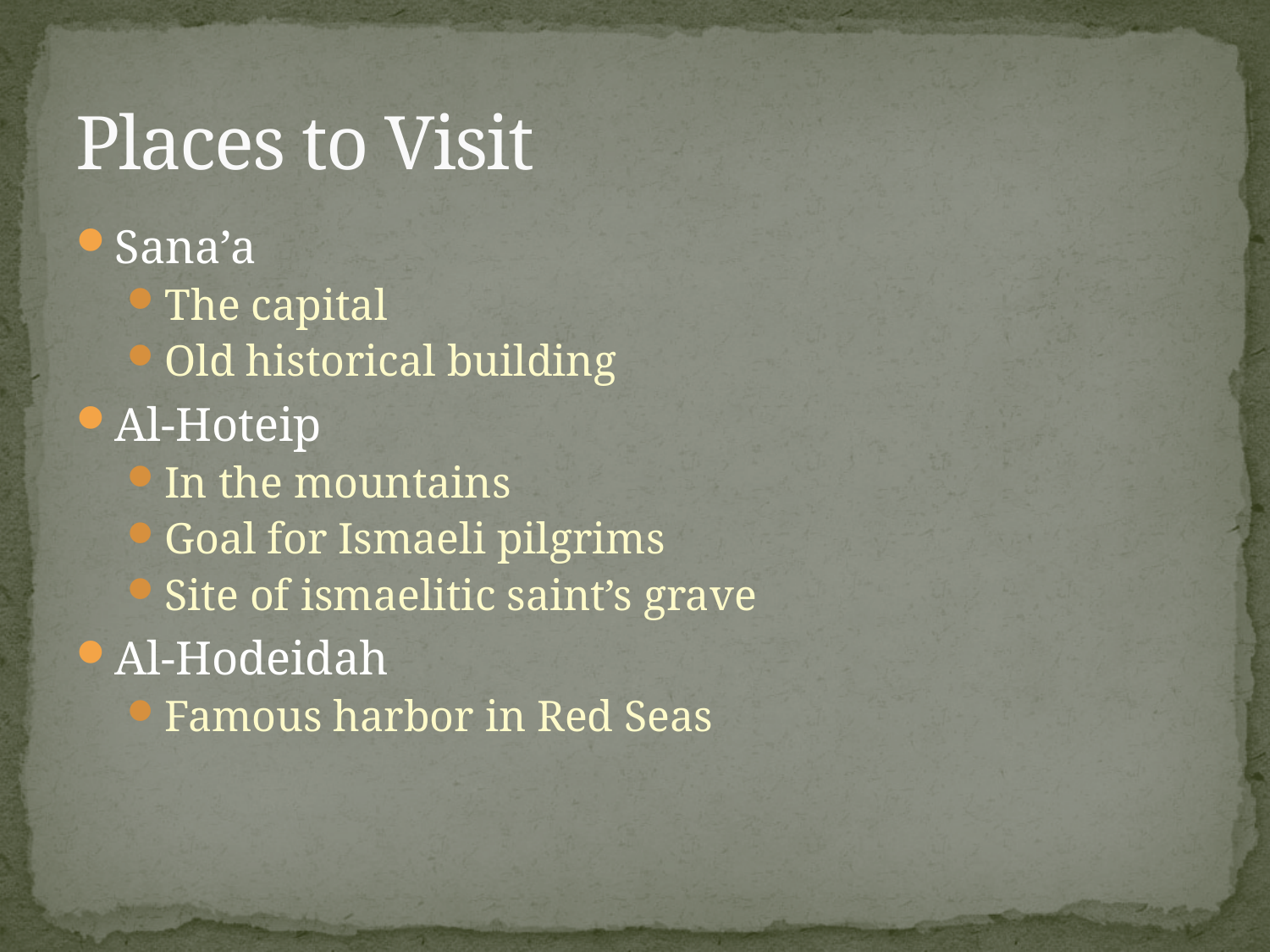

# Places to Visit
Sana’a
The capital
Old historical building
Al-Hoteip
In the mountains
Goal for Ismaeli pilgrims
Site of ismaelitic saint’s grave
Al-Hodeidah
Famous harbor in Red Seas